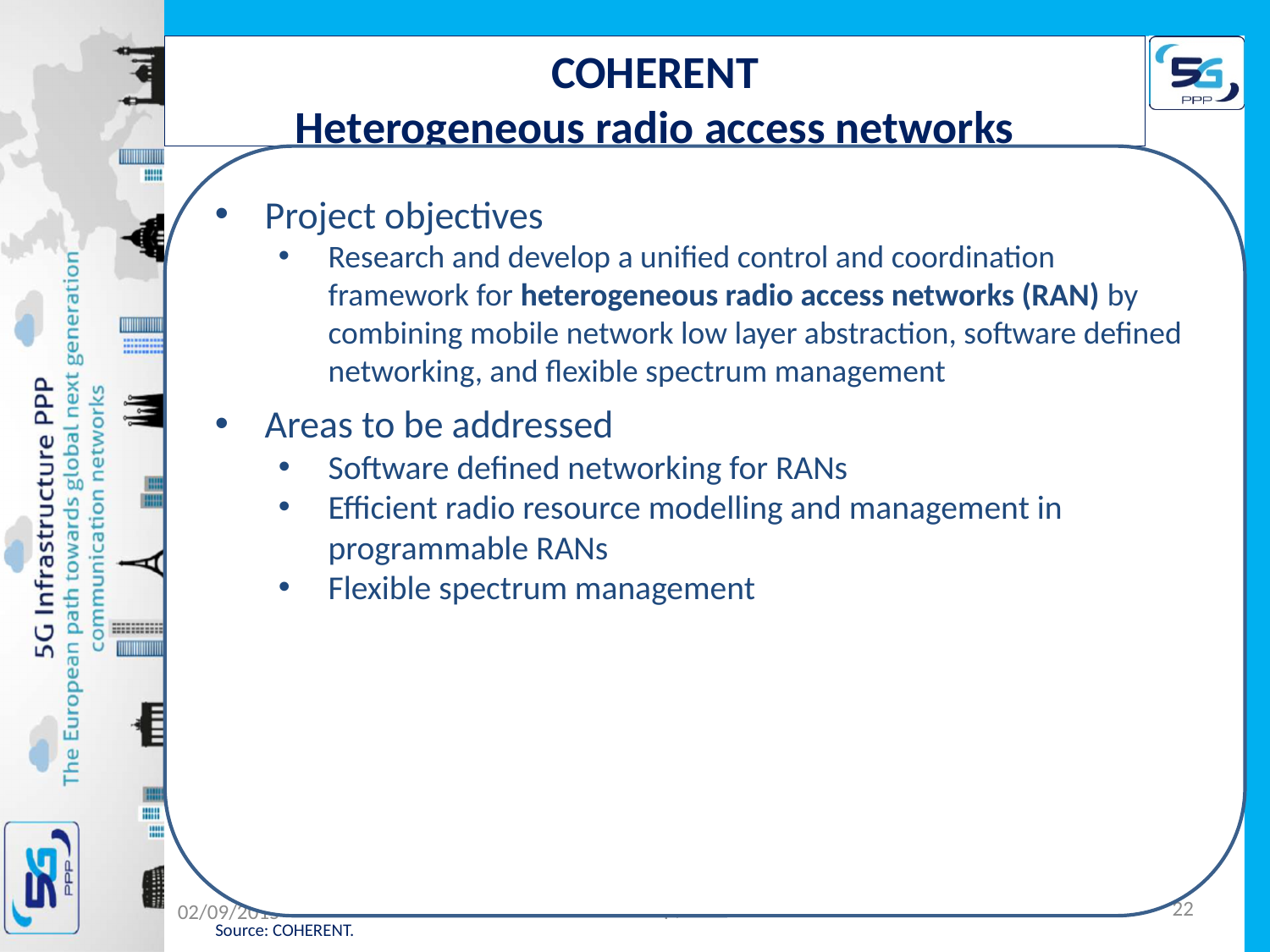

COHERENT
Heterogeneous radio access networks
Project objectives
Research and develop a unified control and coordination framework for heterogeneous radio access networks (RAN) by combining mobile network low layer abstraction, software defined networking, and flexible spectrum management
Areas to be addressed
Software defined networking for RANs
Efficient radio resource modelling and management in programmable RANs
Flexible spectrum management

Research projects

Innovation projects

COHERENT
Coordinated control and spectrum management for 5G heterogeneous radio access networks
METIS-II
Mobile and wireless communications Enablers for Twenty-twenty (2020) Information Society-II
FANTASTIC-5G
Flexible Air iNTerfAce for Scalable service delivery wiThin wIreless Communication networks of the 5th Generation
mmMAGIC
Millimetre-Wave Based Mobile Radio Access Network for Fifth Generation Integrated Communications
3GPP RAN 5G Workshop, 17.-18.9.2015
22
02/09/2015
Source: COHERENT.